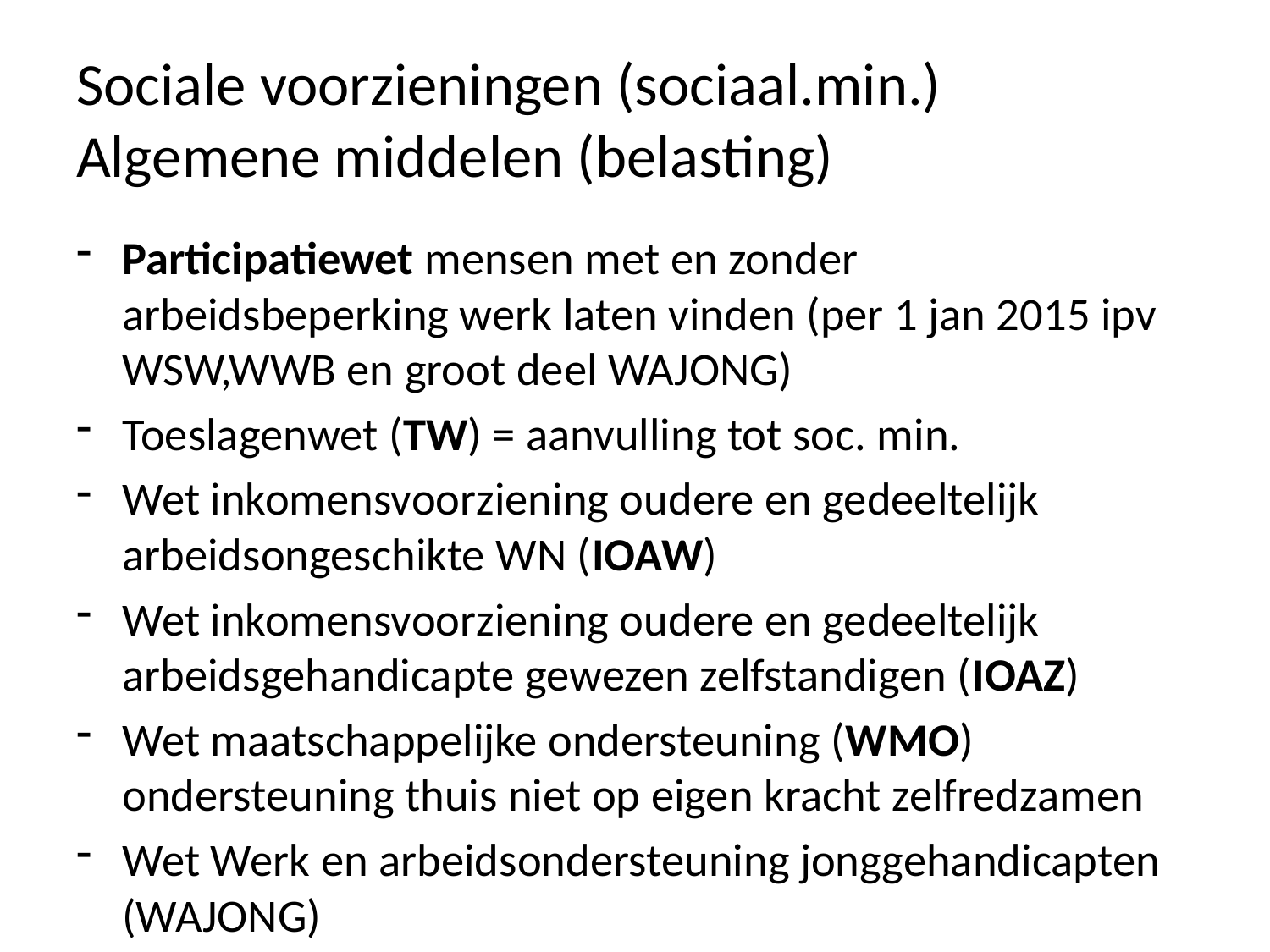

# Sociale voorzieningen (sociaal.min.) Algemene middelen (belasting)
Participatiewet mensen met en zonder arbeidsbeperking werk laten vinden (per 1 jan 2015 ipv WSW,WWB en groot deel WAJONG)
Toeslagenwet (TW) = aanvulling tot soc. min.
Wet inkomensvoorziening oudere en gedeeltelijk arbeidsongeschikte WN (IOAW)
Wet inkomensvoorziening oudere en gedeeltelijk arbeidsgehandicapte gewezen zelfstandigen (IOAZ)
Wet maatschappelijke ondersteuning (WMO) ondersteuning thuis niet op eigen kracht zelfredzamen
Wet Werk en arbeidsondersteuning jonggehandicapten (WAJONG)